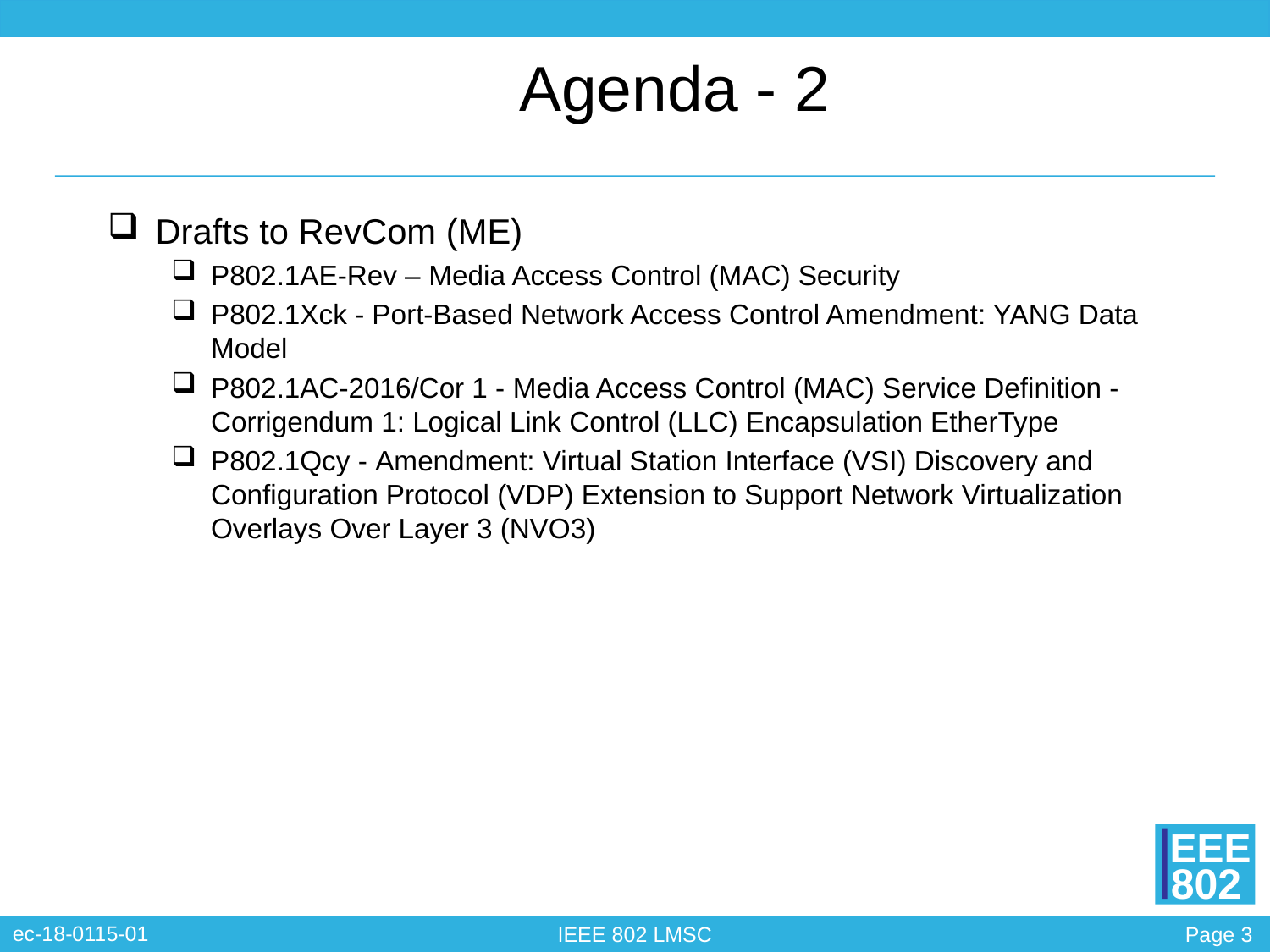

# Agenda - 2
Drafts to RevCom (ME)
P802.1AE-Rev – Media Access Control (MAC) Security
P802.1Xck - Port-Based Network Access Control Amendment: YANG Data Model
P802.1AC-2016/Cor 1 - Media Access Control (MAC) Service Definition - Corrigendum 1: Logical Link Control (LLC) Encapsulation EtherType
P802.1Qcy - Amendment: Virtual Station Interface (VSI) Discovery and Configuration Protocol (VDP) Extension to Support Network Virtualization Overlays Over Layer 3 (NVO3)